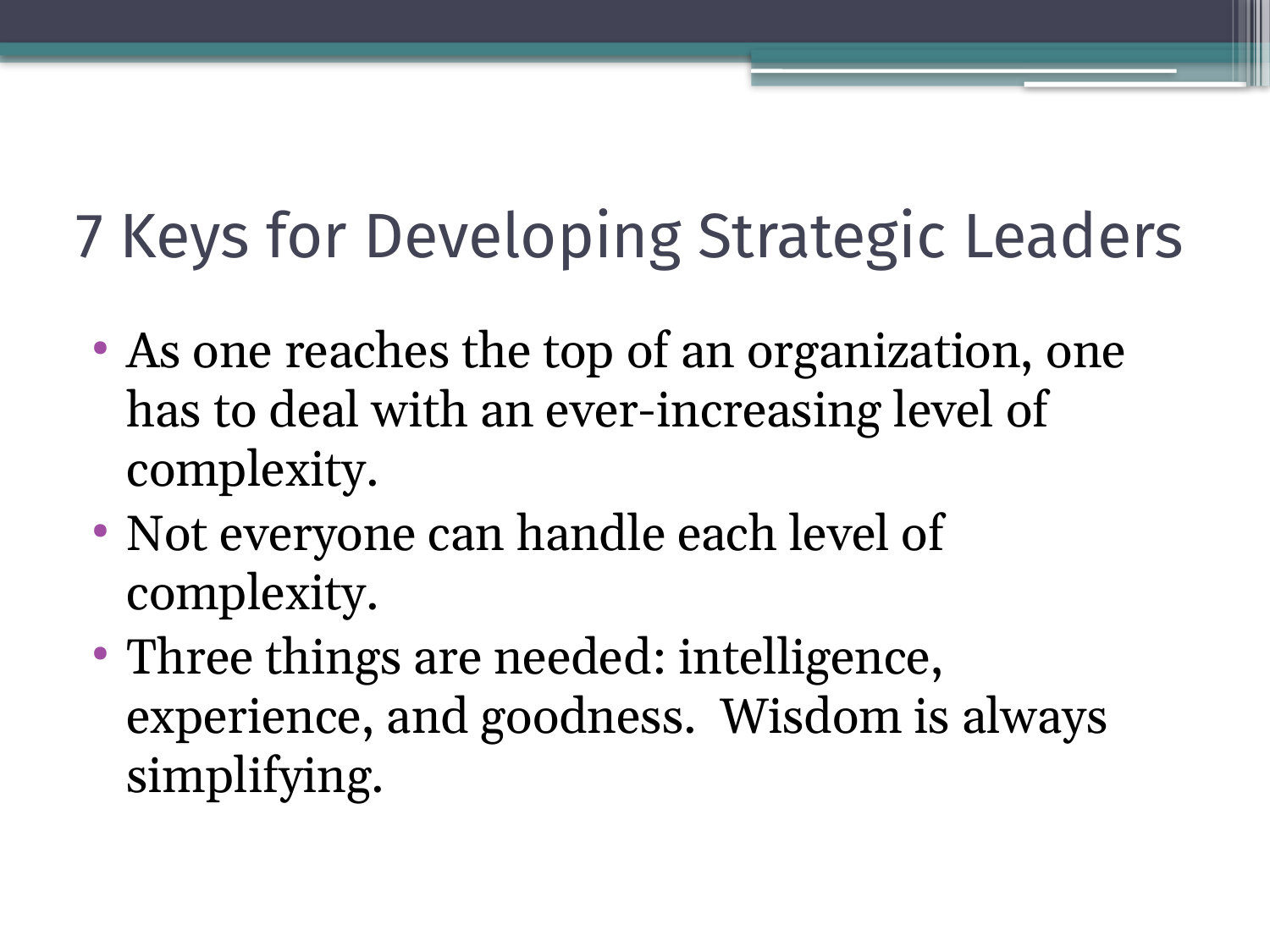

# 7 Keys for Developing Strategic Leaders
As one reaches the top of an organization, one has to deal with an ever-increasing level of complexity.
Not everyone can handle each level of complexity.
Three things are needed: intelligence, experience, and goodness.  Wisdom is always simplifying.